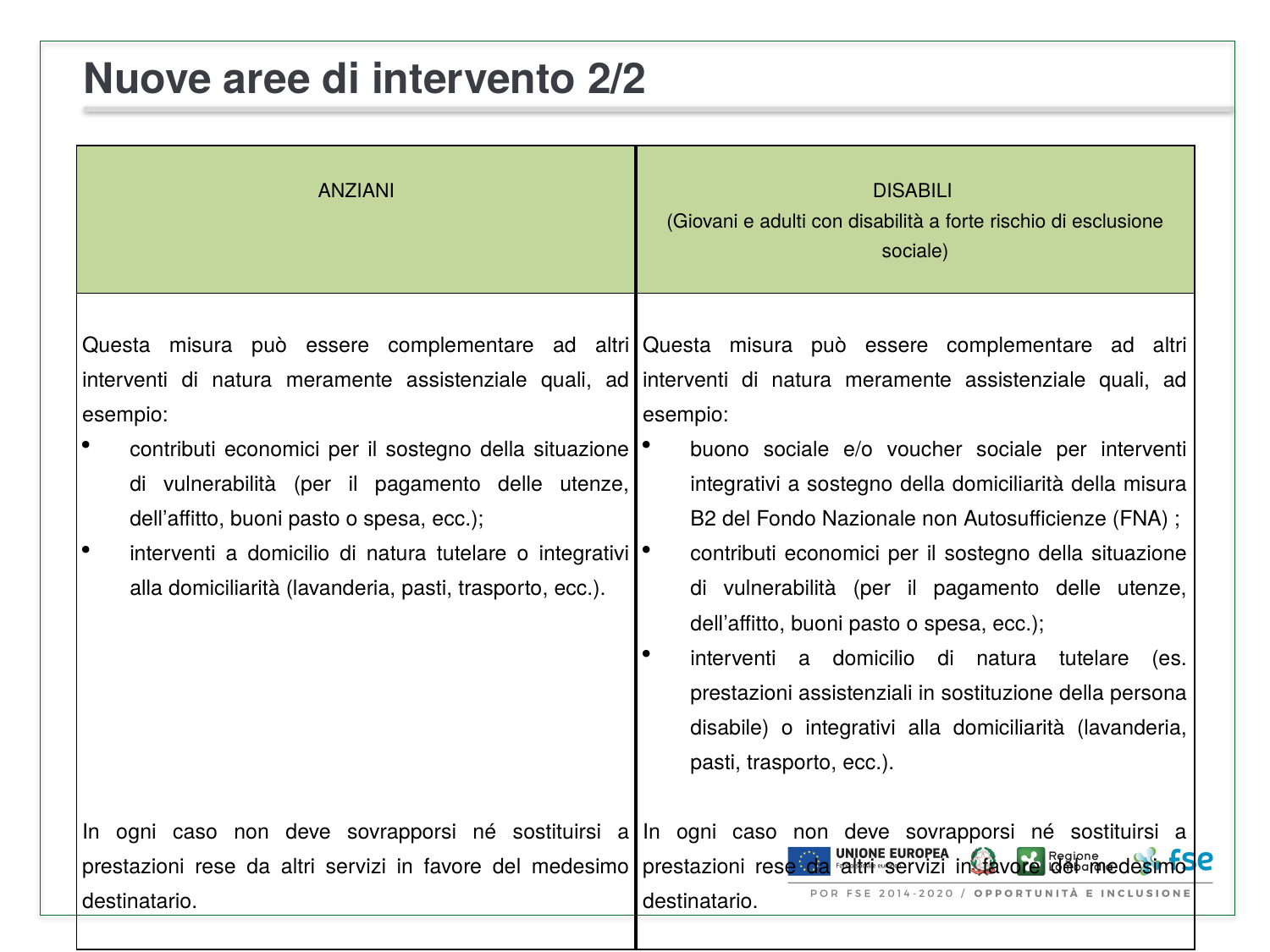

# Nuove aree di intervento 2/2
| ANZIANI | DISABILI (Giovani e adulti con disabilità a forte rischio di esclusione sociale) |
| --- | --- |
| Questa misura può essere complementare ad altri interventi di natura meramente assistenziale quali, ad esempio: contributi economici per il sostegno della situazione di vulnerabilità (per il pagamento delle utenze, dell’affitto, buoni pasto o spesa, ecc.); interventi a domicilio di natura tutelare o integrativi alla domiciliarità (lavanderia, pasti, trasporto, ecc.). In ogni caso non deve sovrapporsi né sostituirsi a prestazioni rese da altri servizi in favore del medesimo destinatario. | Questa misura può essere complementare ad altri interventi di natura meramente assistenziale quali, ad esempio: buono sociale e/o voucher sociale per interventi integrativi a sostegno della domiciliarità della misura B2 del Fondo Nazionale non Autosufficienze (FNA) ; contributi economici per il sostegno della situazione di vulnerabilità (per il pagamento delle utenze, dell’affitto, buoni pasto o spesa, ecc.); interventi a domicilio di natura tutelare (es. prestazioni assistenziali in sostituzione della persona disabile) o integrativi alla domiciliarità (lavanderia, pasti, trasporto, ecc.). In ogni caso non deve sovrapporsi né sostituirsi a prestazioni rese da altri servizi in favore del medesimo destinatario. |